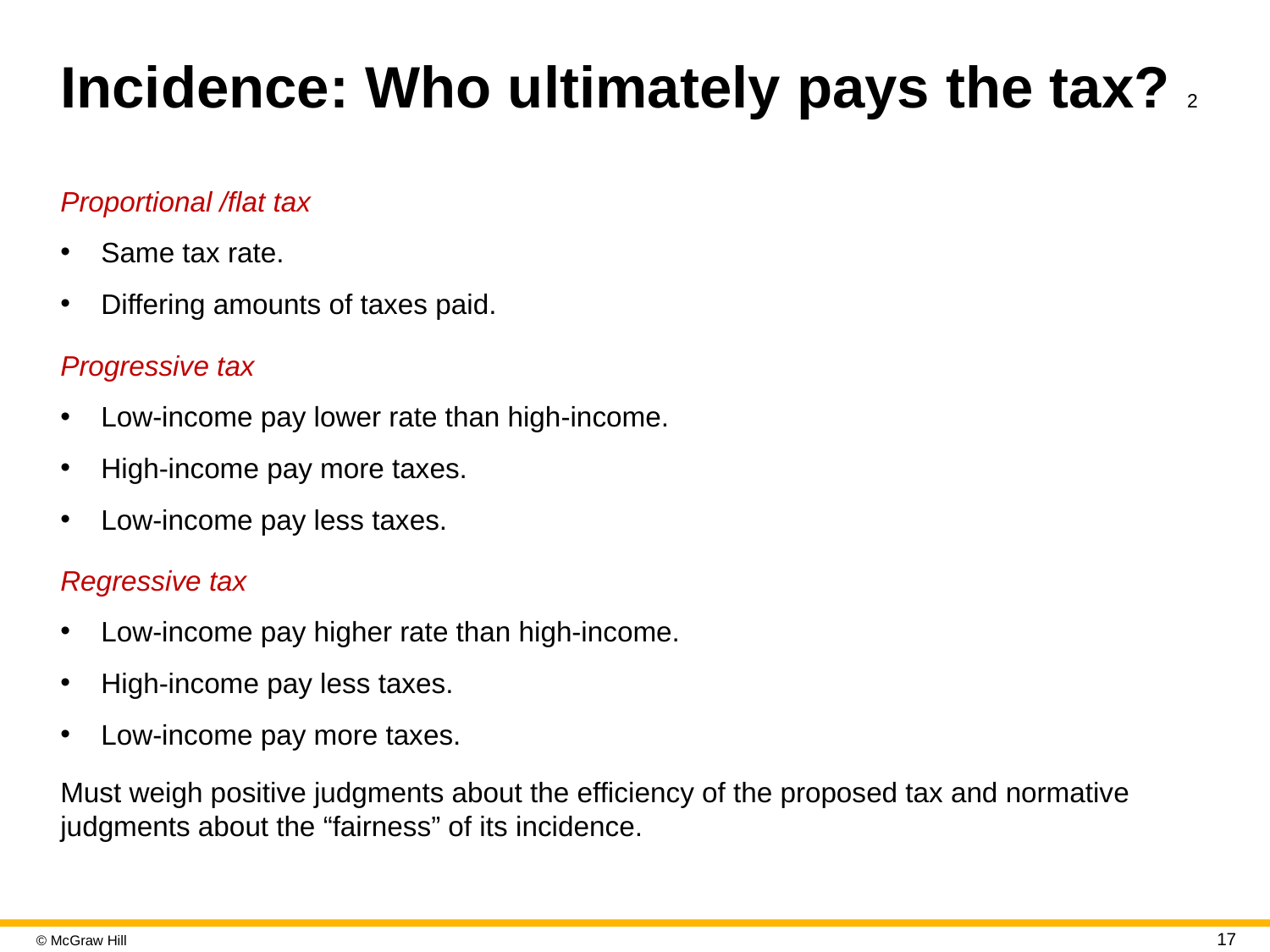

# Incidence: Who ultimately pays the tax? 2
Proportional /flat tax
Same tax rate.
Differing amounts of taxes paid.
Progressive tax
Low-income pay lower rate than high-income.
High-income pay more taxes.
Low-income pay less taxes.
Regressive tax
Low-income pay higher rate than high-income.
High-income pay less taxes.
Low-income pay more taxes.
Must weigh positive judgments about the efficiency of the proposed tax and normative judgments about the “fairness” of its incidence.